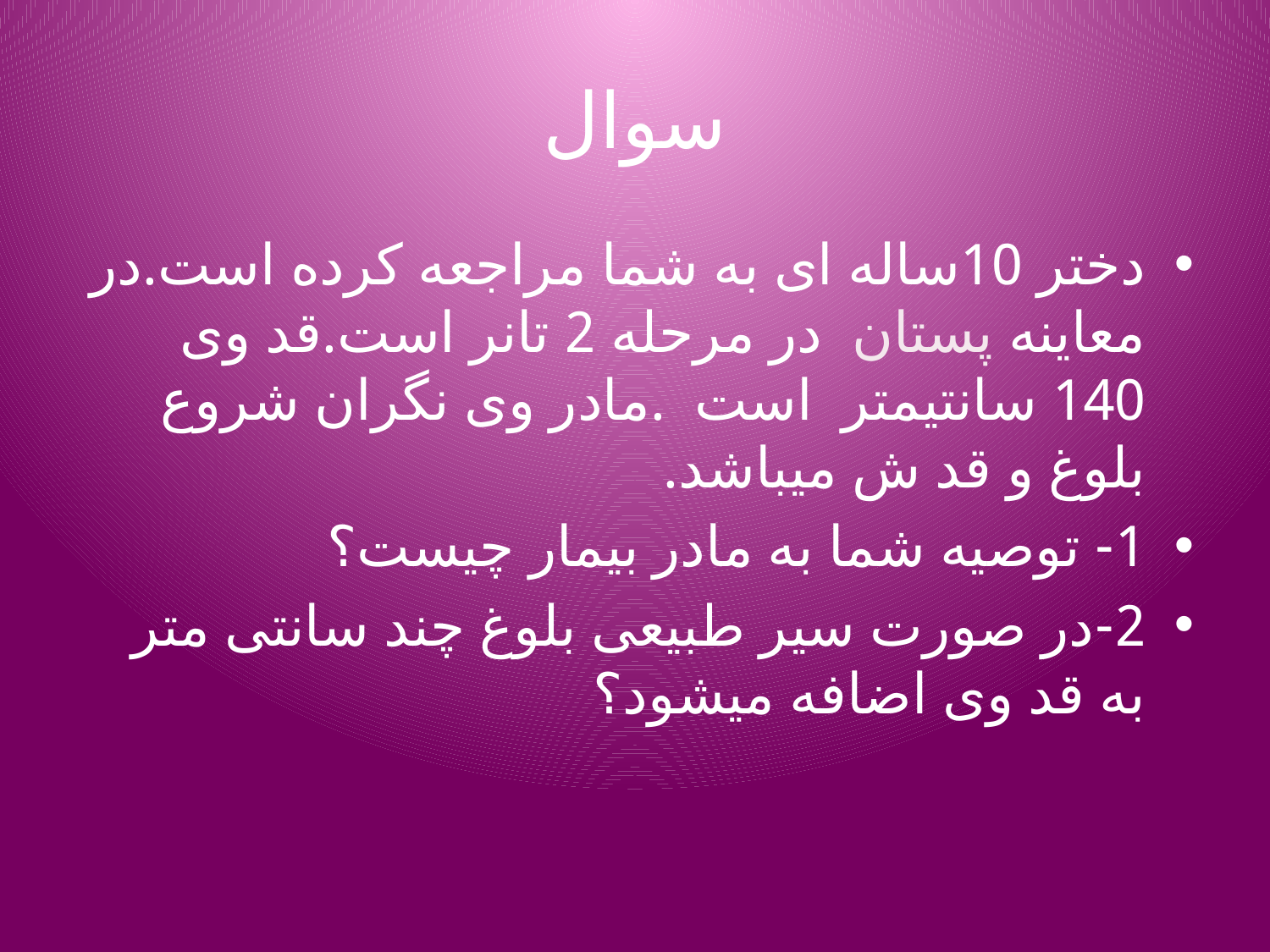

# سوال
دختر 10ساله ای به شما مراجعه کرده است.در معاینه پستان  در مرحله 2 تانر است.قد وی 140 سانتیمتر  است  .مادر وی نگران شروع بلوغ و قد ش میباشد.
1- توصیه شما به مادر بیمار چیست؟
2-در صورت سیر طبیعی بلوغ چند سانتی متر به قد وی اضافه میشود؟